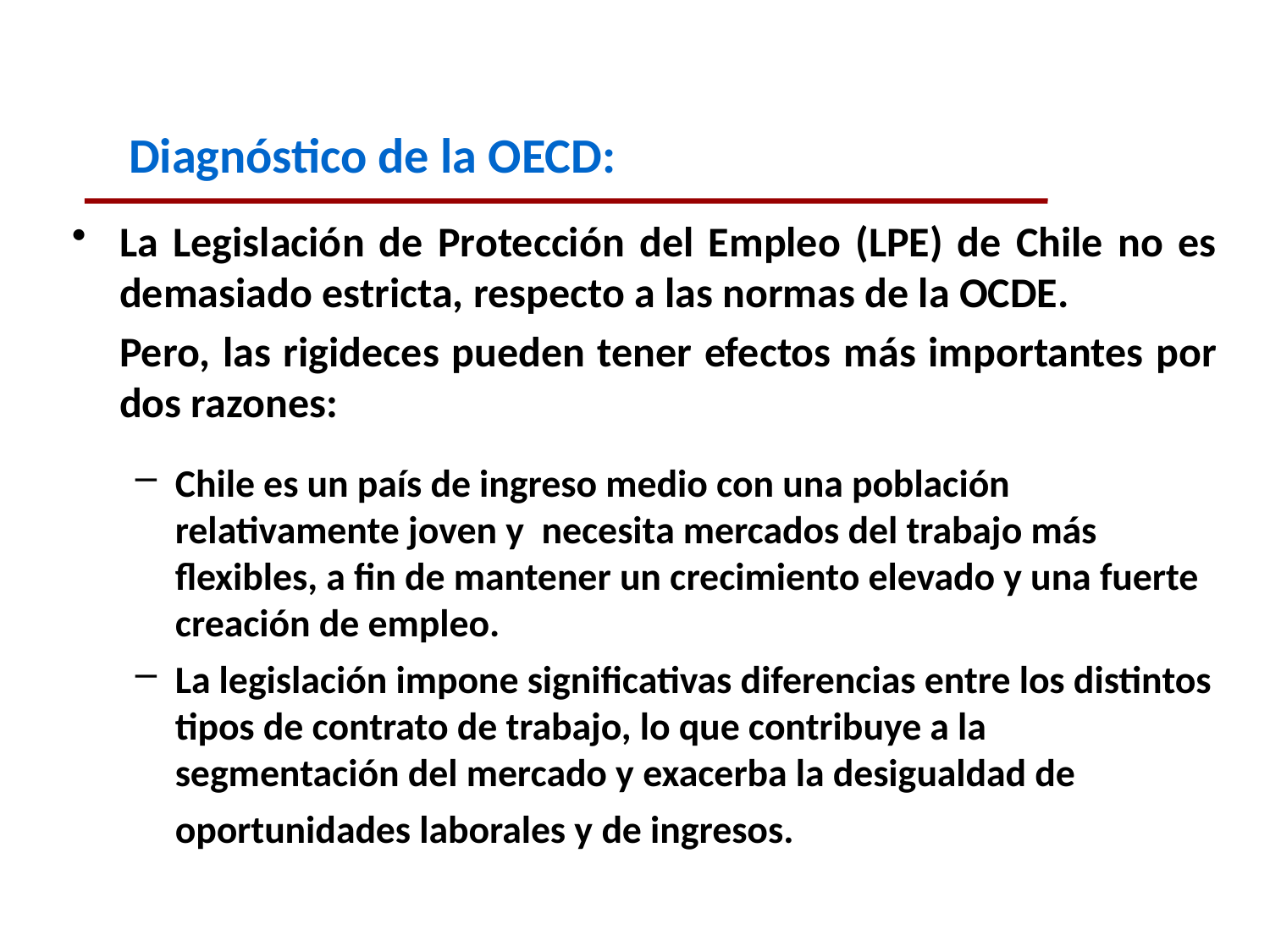

Diagnóstico de la OECD:

La Legislación de Protección del Empleo (LPE) de Chile no es demasiado estricta, respecto a las normas de la OCDE.
	Pero, las rigideces pueden tener efectos más importantes por dos razones:

Chile es un país de ingreso medio con una población relativamente joven y  necesita mercados del trabajo más flexibles, a fin de mantener un crecimiento elevado y una fuerte creación de empleo.
La legislación impone significativas diferencias entre los distintos tipos de contrato de trabajo, lo que contribuye a la segmentación del mercado y exacerba la desigualdad de oportunidades laborales y de ingresos.